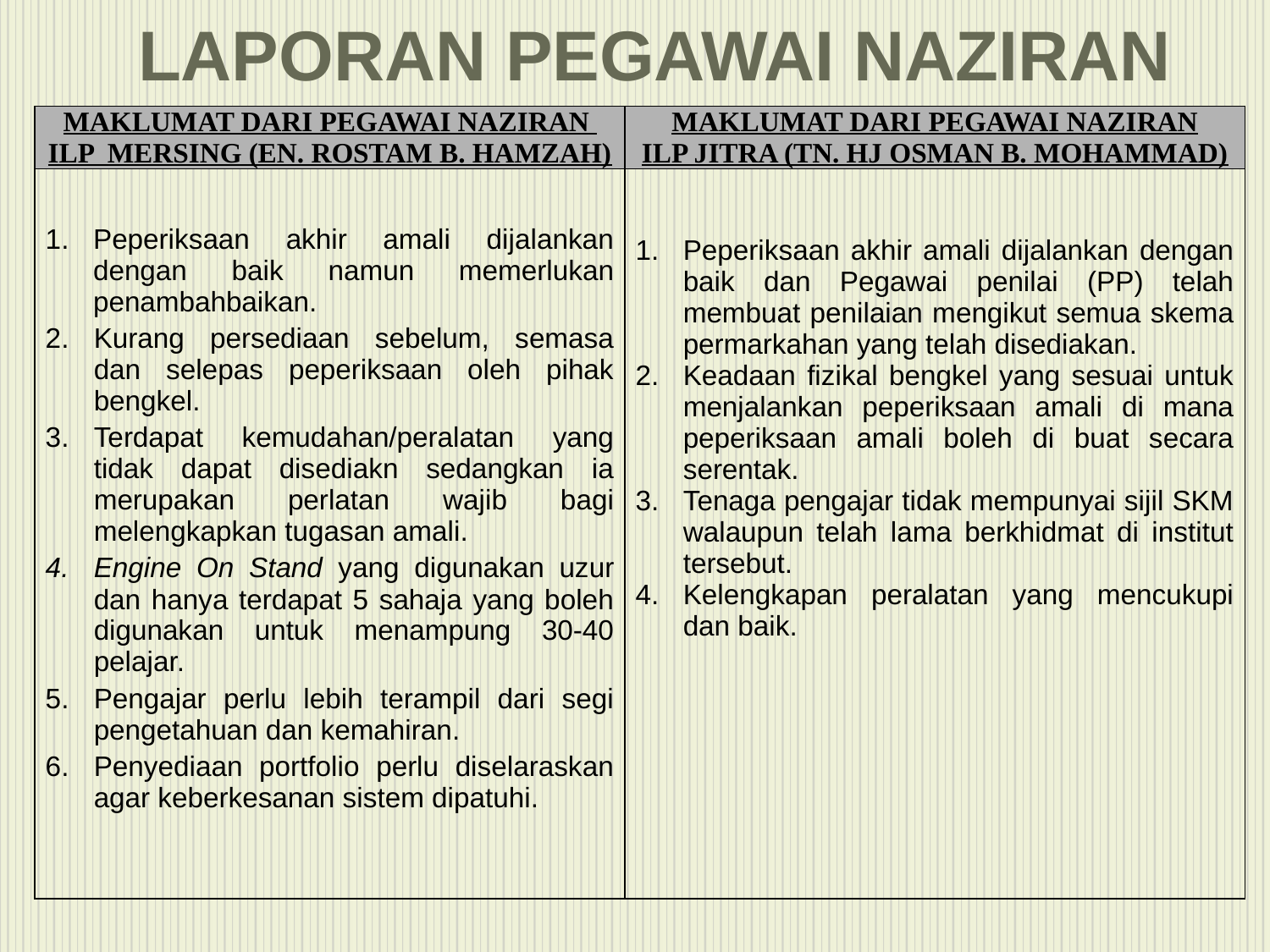

# LAPORAN PEGAWAI NAZIRAN
| MAKLUMAT DARI PEGAWAI NAZIRAN ILP MERSING (EN. ROSTAM B. HAMZAH) | MAKLUMAT DARI PEGAWAI NAZIRAN ILP JITRA (TN. HJ OSMAN B. MOHAMMAD) |
| --- | --- |
| Peperiksaan akhir amali dijalankan dengan baik namun memerlukan penambahbaikan. Kurang persediaan sebelum, semasa dan selepas peperiksaan oleh pihak bengkel. Terdapat kemudahan/peralatan yang tidak dapat disediakn sedangkan ia merupakan perlatan wajib bagi melengkapkan tugasan amali. Engine On Stand yang digunakan uzur dan hanya terdapat 5 sahaja yang boleh digunakan untuk menampung 30-40 pelajar. Pengajar perlu lebih terampil dari segi pengetahuan dan kemahiran. Penyediaan portfolio perlu diselaraskan agar keberkesanan sistem dipatuhi. | Peperiksaan akhir amali dijalankan dengan baik dan Pegawai penilai (PP) telah membuat penilaian mengikut semua skema permarkahan yang telah disediakan. Keadaan fizikal bengkel yang sesuai untuk menjalankan peperiksaan amali di mana peperiksaan amali boleh di buat secara serentak. Tenaga pengajar tidak mempunyai sijil SKM walaupun telah lama berkhidmat di institut tersebut. Kelengkapan peralatan yang mencukupi dan baik. |